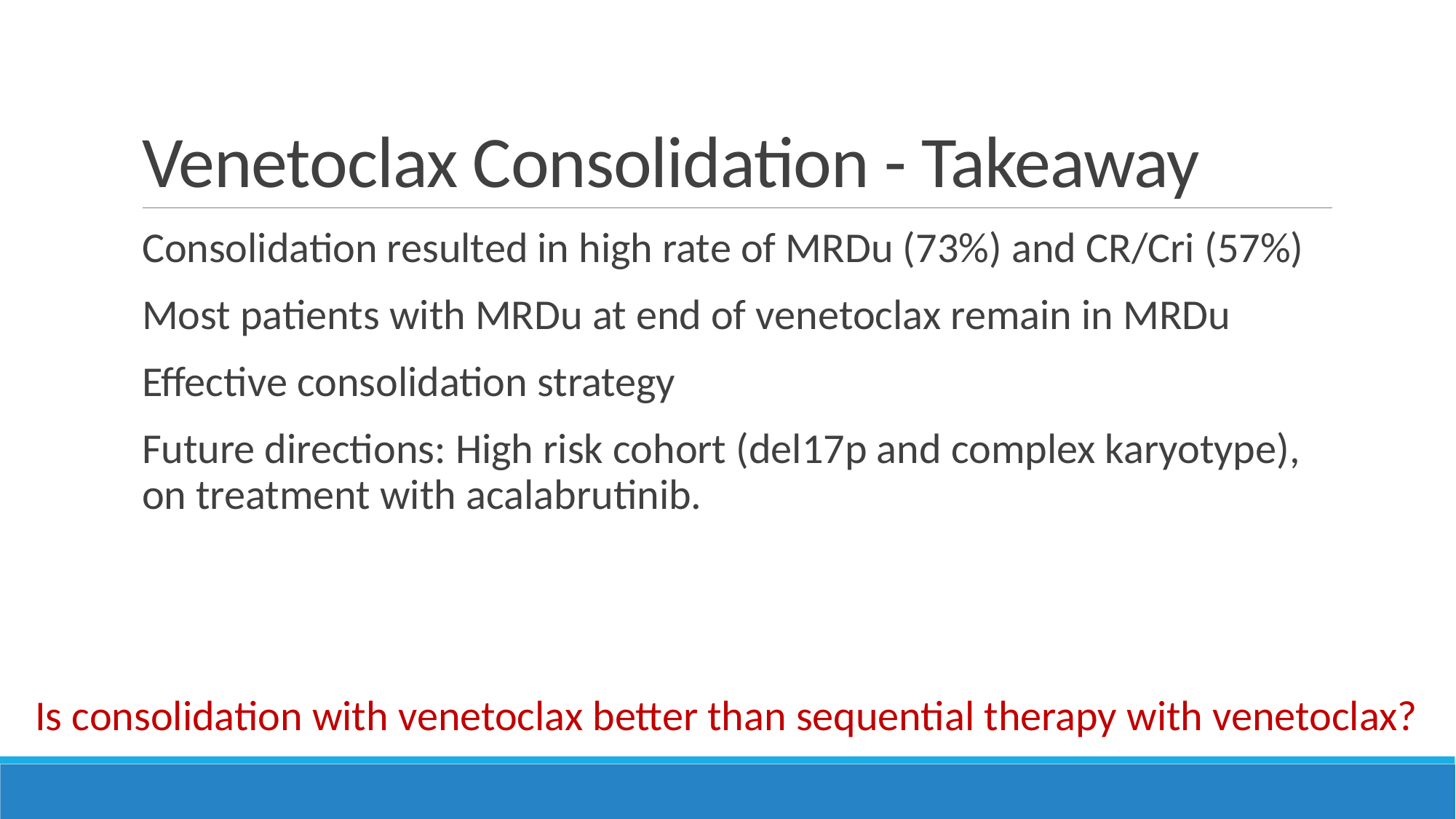

# Venetoclax Consolidation - Takeaway
Consolidation resulted in high rate of MRDu (73%) and CR/Cri (57%)
Most patients with MRDu at end of venetoclax remain in MRDu
Effective consolidation strategy
Future directions: High risk cohort (del17p and complex karyotype), on treatment with acalabrutinib.
Is consolidation with venetoclax better than sequential therapy with venetoclax?